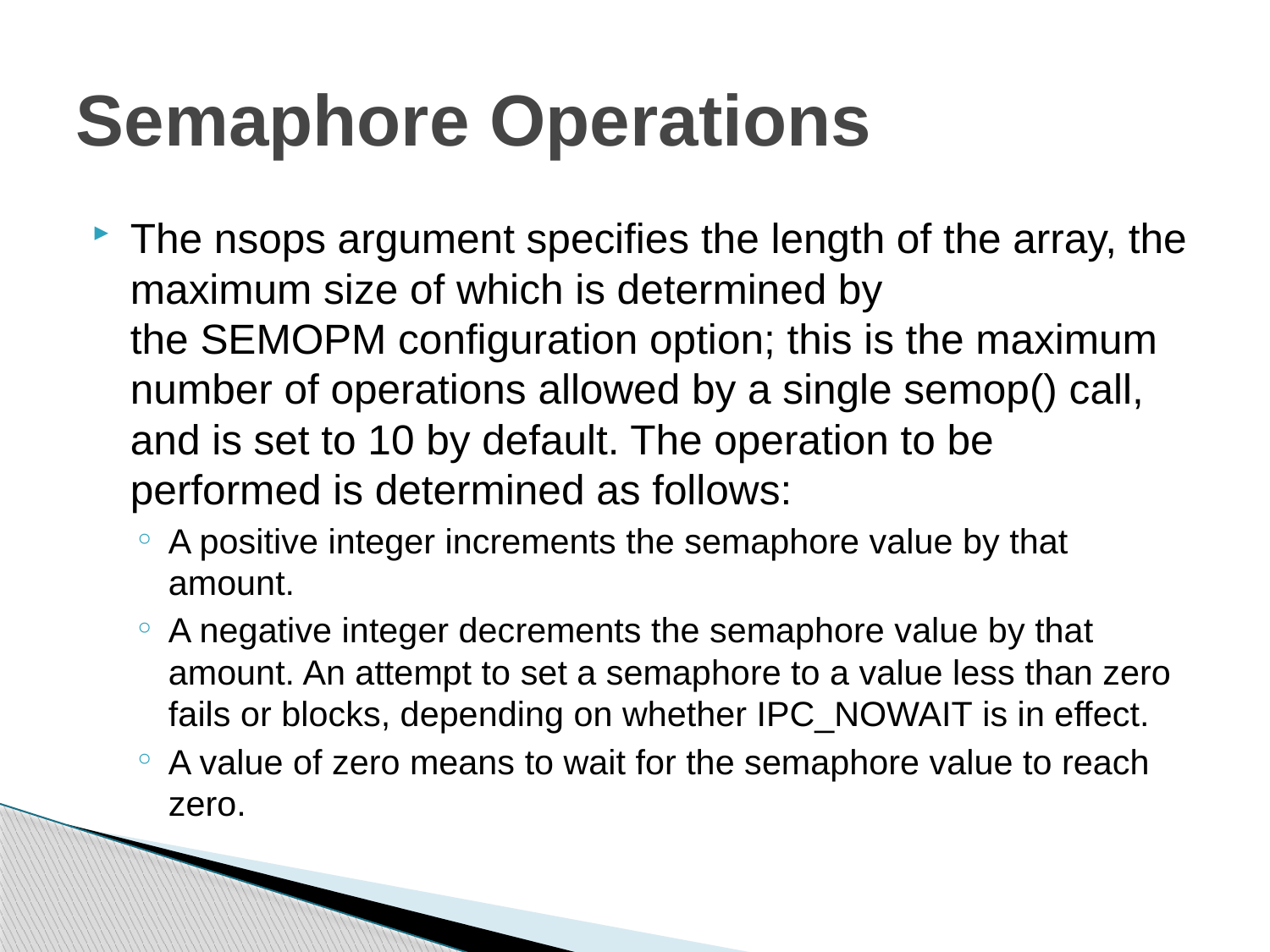

# Semaphore Operations
The nsops argument specifies the length of the array, the maximum size of which is determined by the SEMOPM configuration option; this is the maximum number of operations allowed by a single semop() call, and is set to 10 by default. The operation to be performed is determined as follows:
A positive integer increments the semaphore value by that amount.
A negative integer decrements the semaphore value by that amount. An attempt to set a semaphore to a value less than zero fails or blocks, depending on whether IPC_NOWAIT is in effect.
A value of zero means to wait for the semaphore value to reach zero.